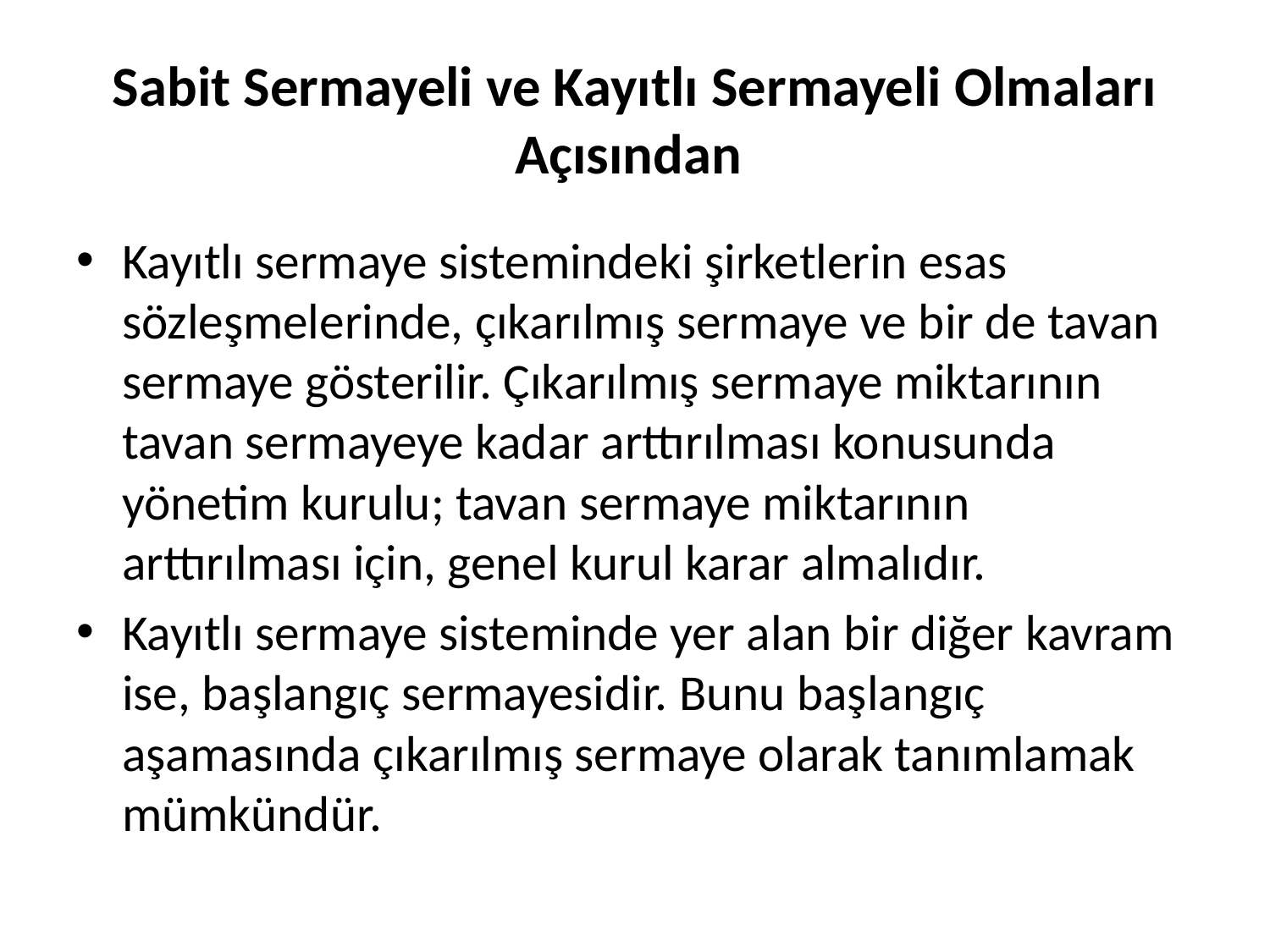

# Sabit Sermayeli ve Kayıtlı Sermayeli Olmaları Açısından
Kayıtlı sermaye sistemindeki şirketlerin esas sözleşmelerinde, çıkarılmış sermaye ve bir de tavan sermaye gösterilir. Çıkarılmış sermaye miktarının tavan sermayeye kadar arttırılması konusunda yönetim kurulu; tavan sermaye miktarının arttırılması için, genel kurul karar almalıdır.
Kayıtlı sermaye sisteminde yer alan bir diğer kavram ise, başlangıç sermayesidir. Bunu başlangıç aşamasında çıkarılmış sermaye olarak tanımlamak mümkündür.